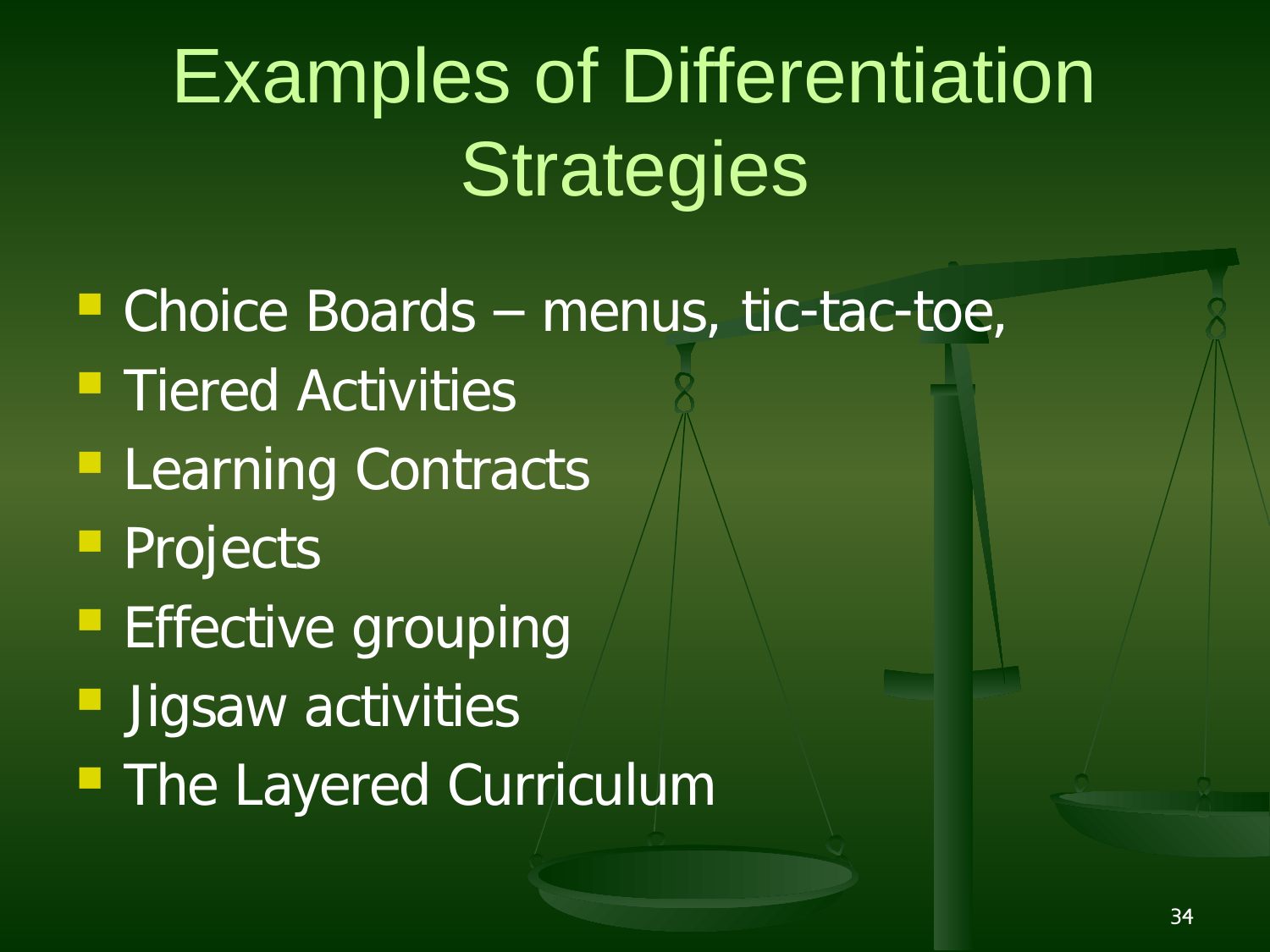

# Examples of Differentiation Strategies
Choice Boards – menus, tic-tac-toe,
Tiered Activities
Learning Contracts
Projects
Effective grouping
Jigsaw activities
The Layered Curriculum

34